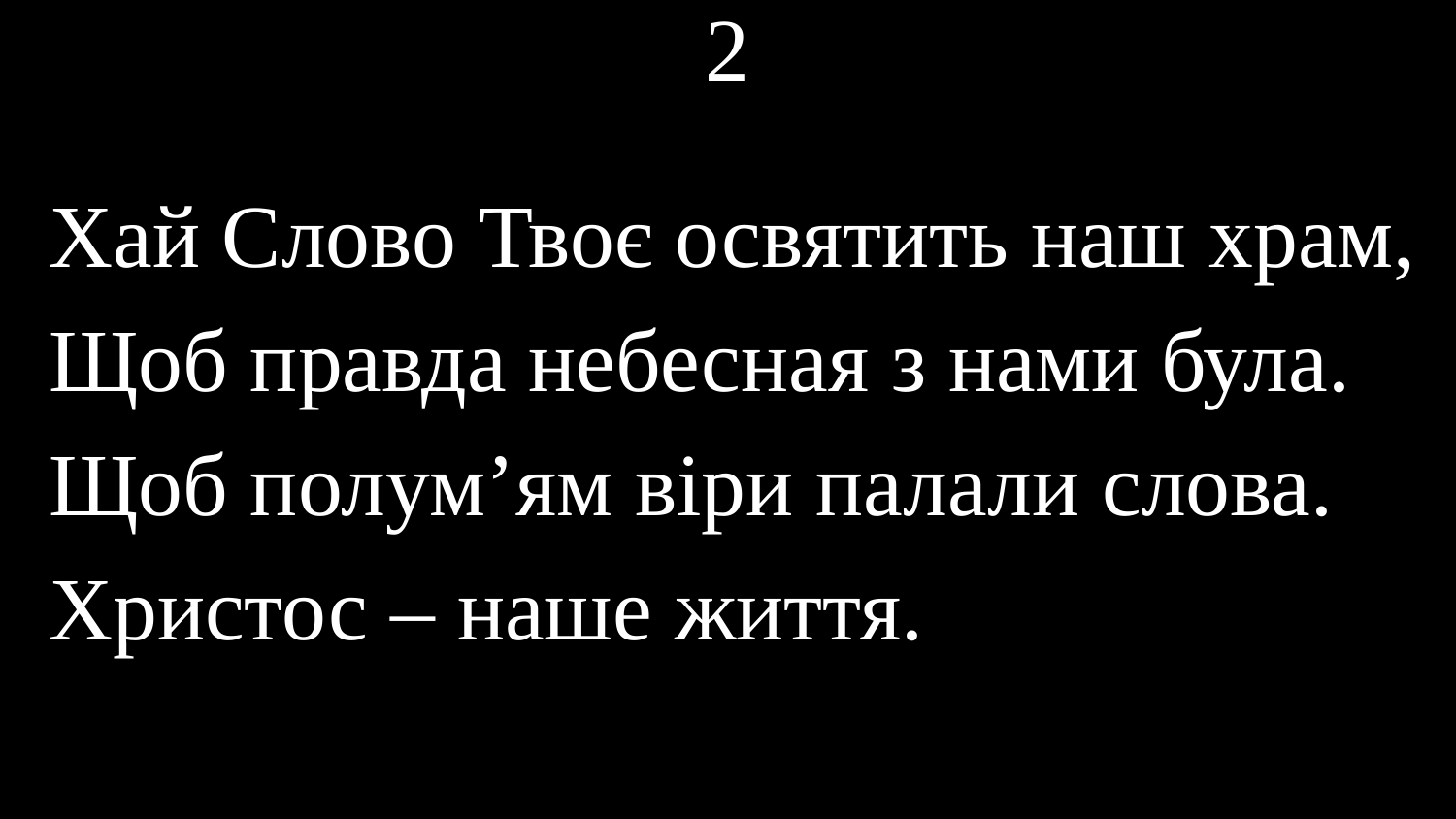

# 2
Хай Слово Твоє освятить наш храм,
Щоб правда небесная з нами була.
Щоб полум’ям віри палали слова.
Христос – наше життя.